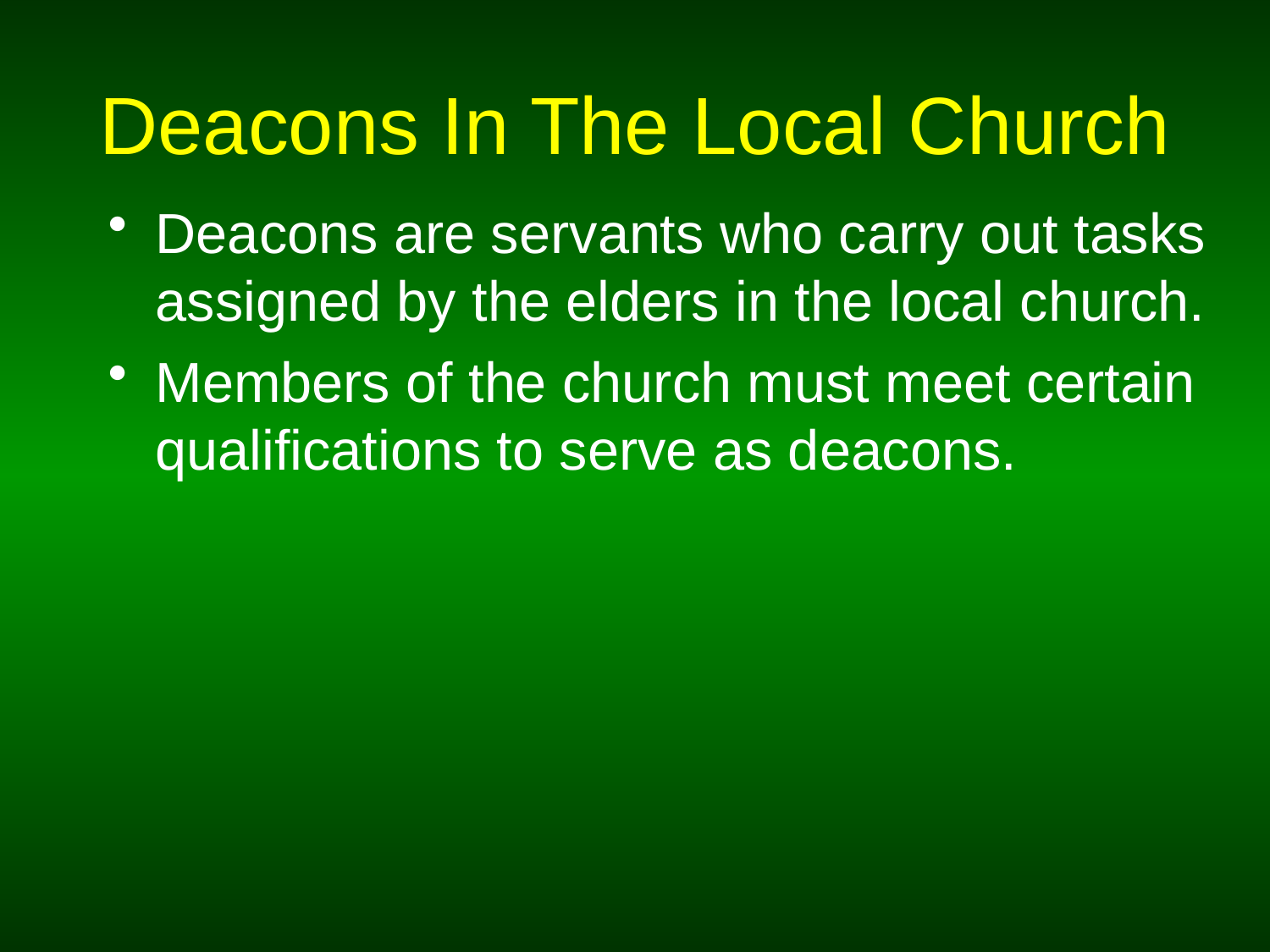

# Deacons In The Local Church
Deacons are servants who carry out tasks assigned by the elders in the local church.
Members of the church must meet certain qualifications to serve as deacons.